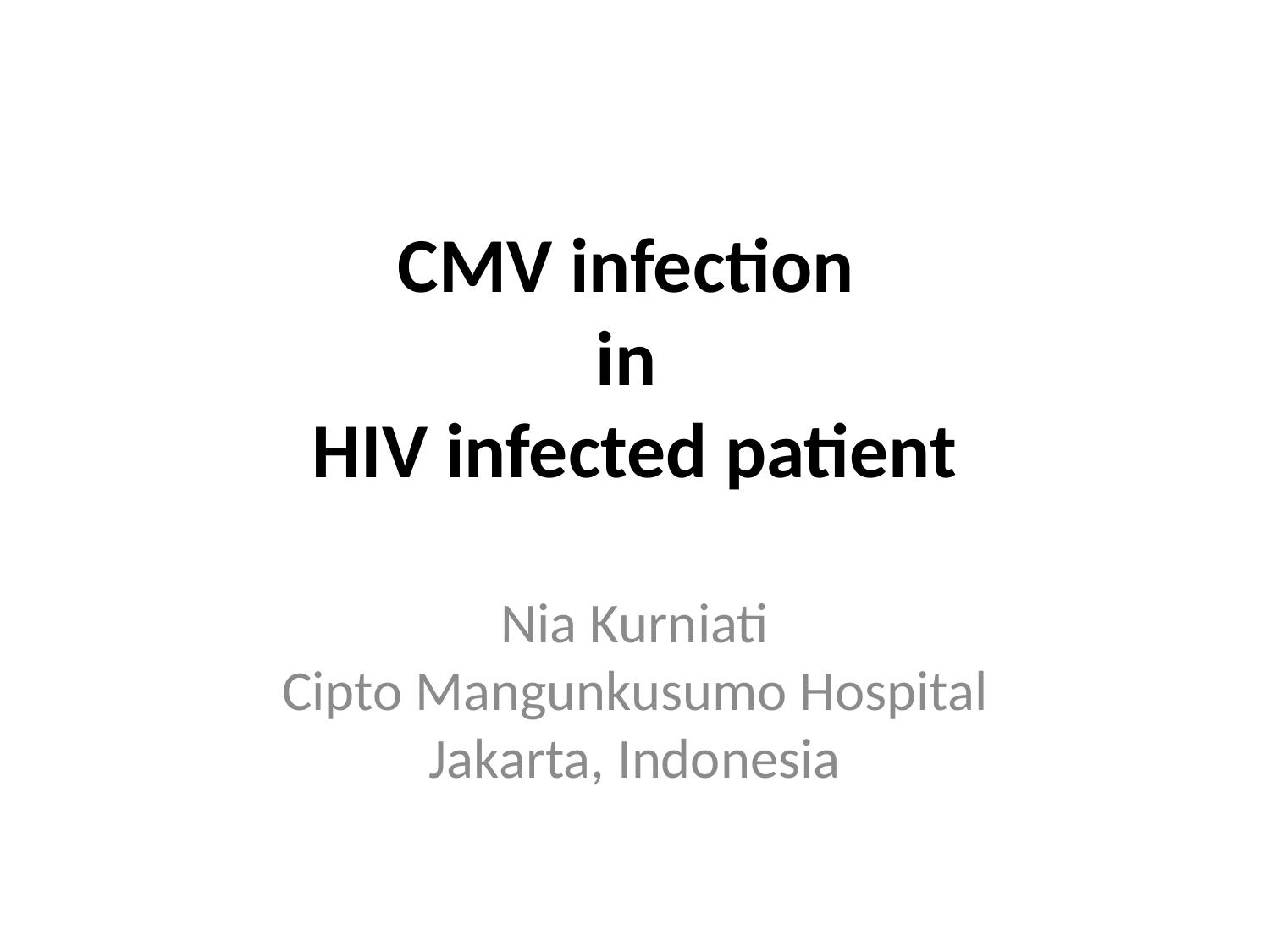

# CMV infection in HIV infected patient
Nia Kurniati
Cipto Mangunkusumo Hospital
Jakarta, Indonesia